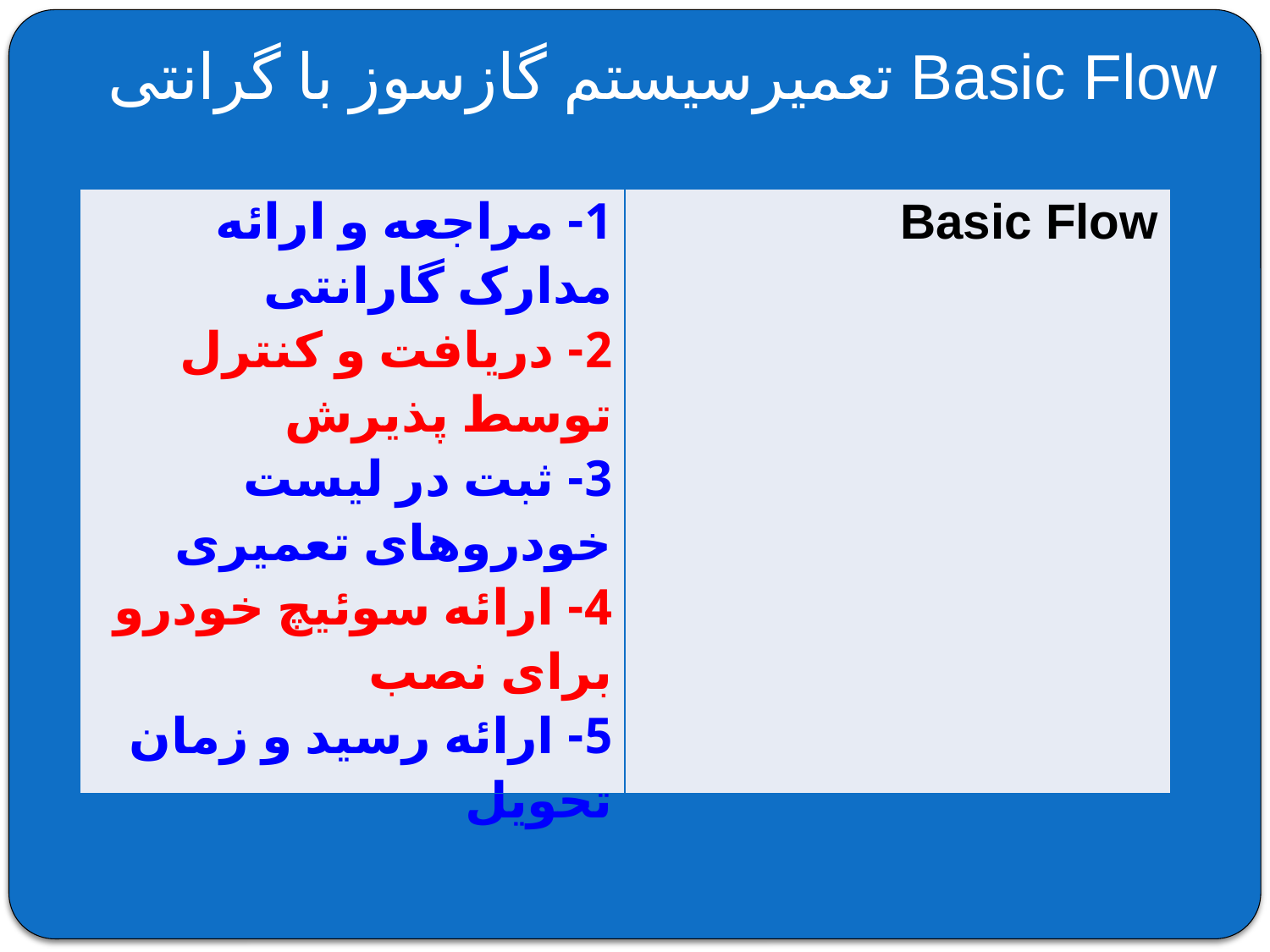

Basic Flow تعمیرسیستم گازسوز با گرانتی
| 1- مراجعه و ارائه مدارک گارانتی 2- دریافت و کنترل توسط پذیرش 3- ثبت در لیست خودروهای تعمیری 4- ارائه سوئیچ خودرو برای نصب 5- ارائه رسید و زمان تحویل | Basic Flow |
| --- | --- |